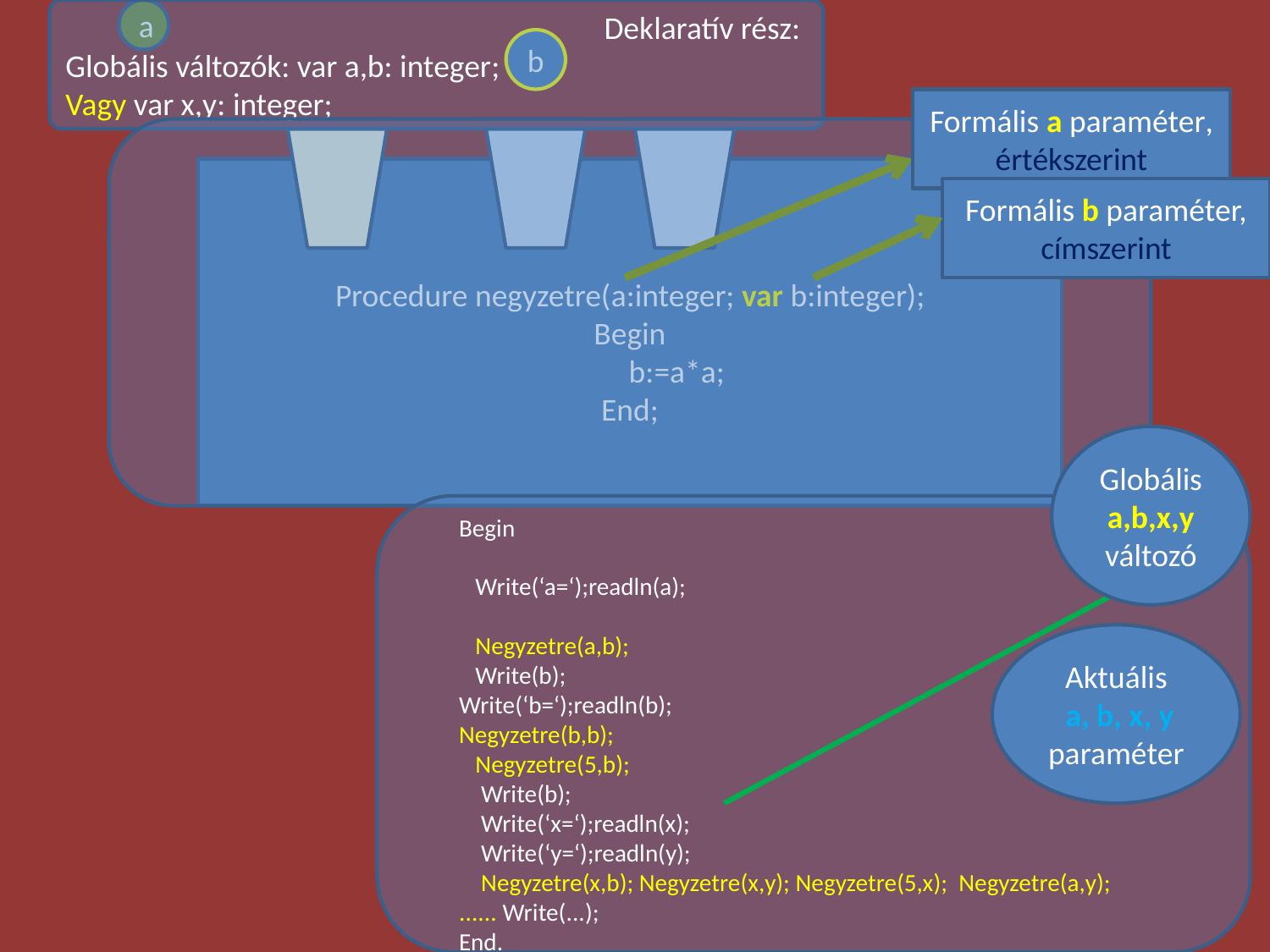

a

Deklaratív rész:
Globális változók: var a,b: integer;
Vagy var x,y: integer;

b
Formális a paraméter, értékszerint

Procedure negyzetre(a:integer; var b:integer);
Begin
             b:=a*a;
End;

Formális b paraméter, címszerint
Globális a,b,x,y változó

Begin

   Write(‘a=‘);readln(a);

   Negyzetre(a,b);
   Write(b);
Write(‘b=‘);readln(b);
Negyzetre(b,b);
   Negyzetre(5,b);
    Write(b);
    Write(‘x=‘);readln(x);
    Write(‘y=‘);readln(y);
    Negyzetre(x,b); Negyzetre(x,y); Negyzetre(5,x);  Negyzetre(a,y);
...... Write(...);
End.
Aktuális
 a, b, x, y paraméter